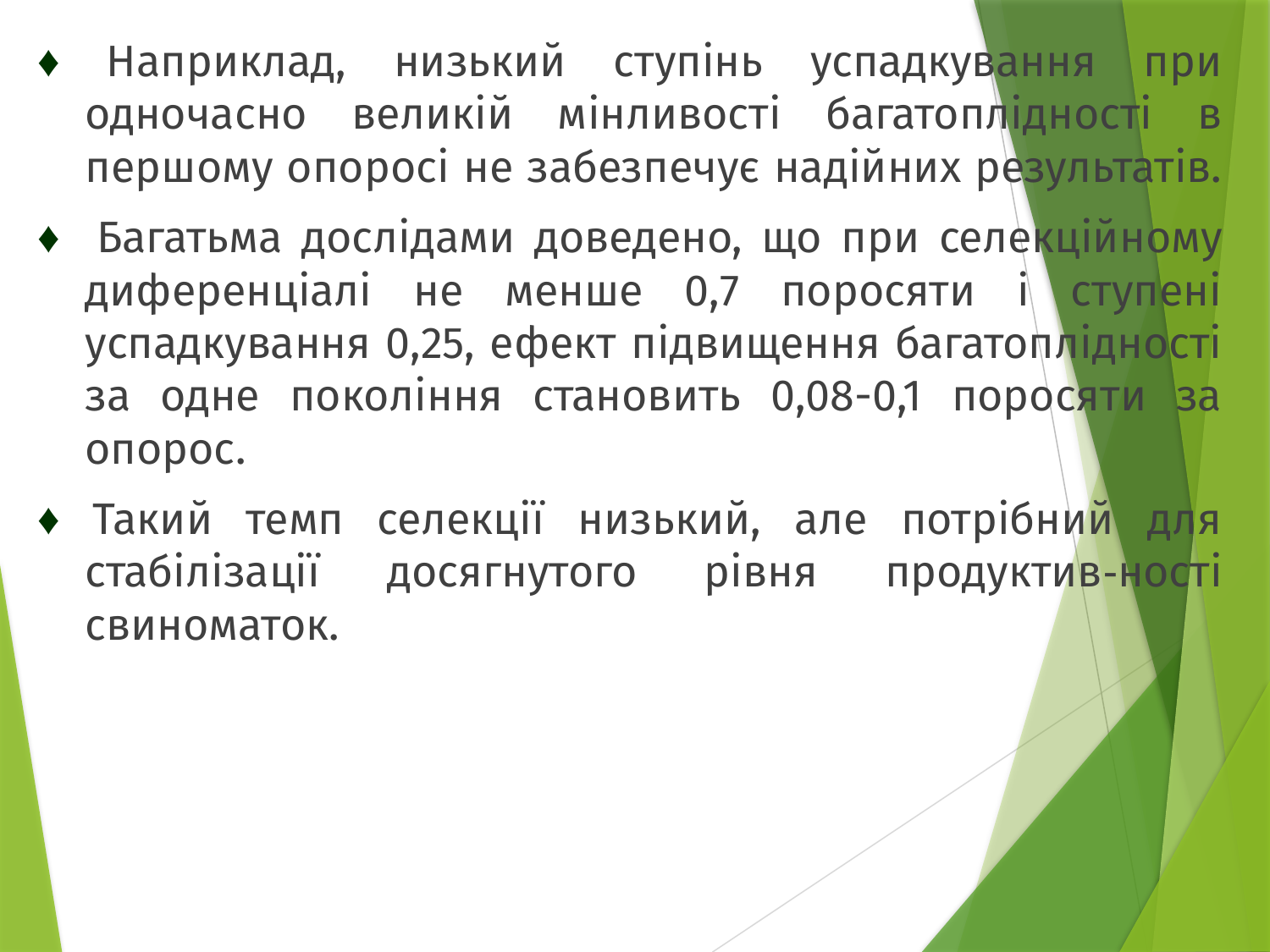

♦ Наприклад, низький ступінь успадкування при одночасно великій мінливості багатоплідності в першому опоросі не забезпечує надійних результатів.
♦  Багатьма дослідами доведено, що при селекційному диференціалі не менше 0,7 поросяти і ступені успадкування 0,25, ефект підвищення багатоплідності за одне покоління становить 0,08-0,1 поросяти за опорос.
♦ Такий темп селекції низький, але потрібний для стабілізації досягнутого рівня продуктив-ності свиноматок.